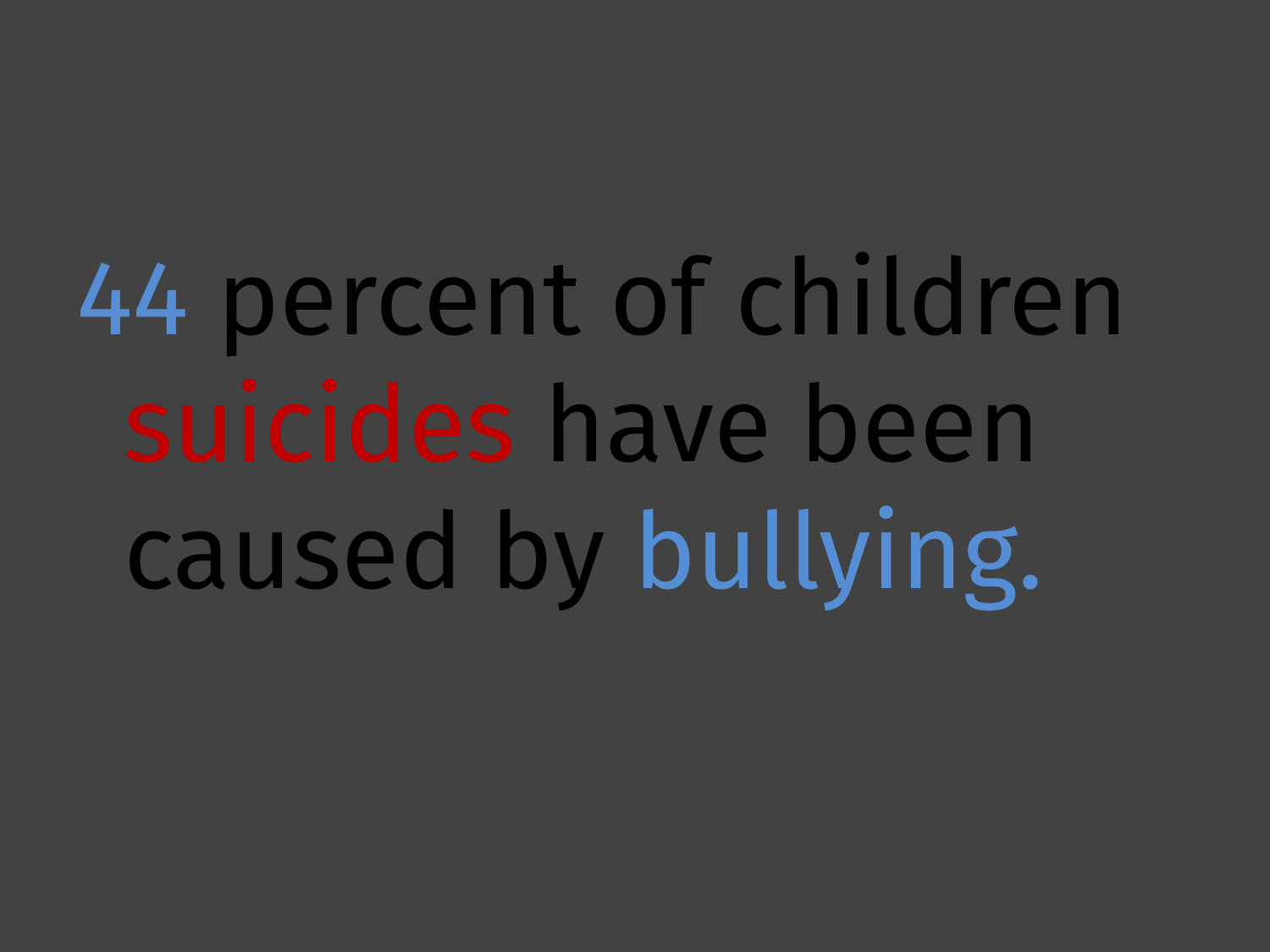

#
44 percent of children suicides have been caused by bullying.